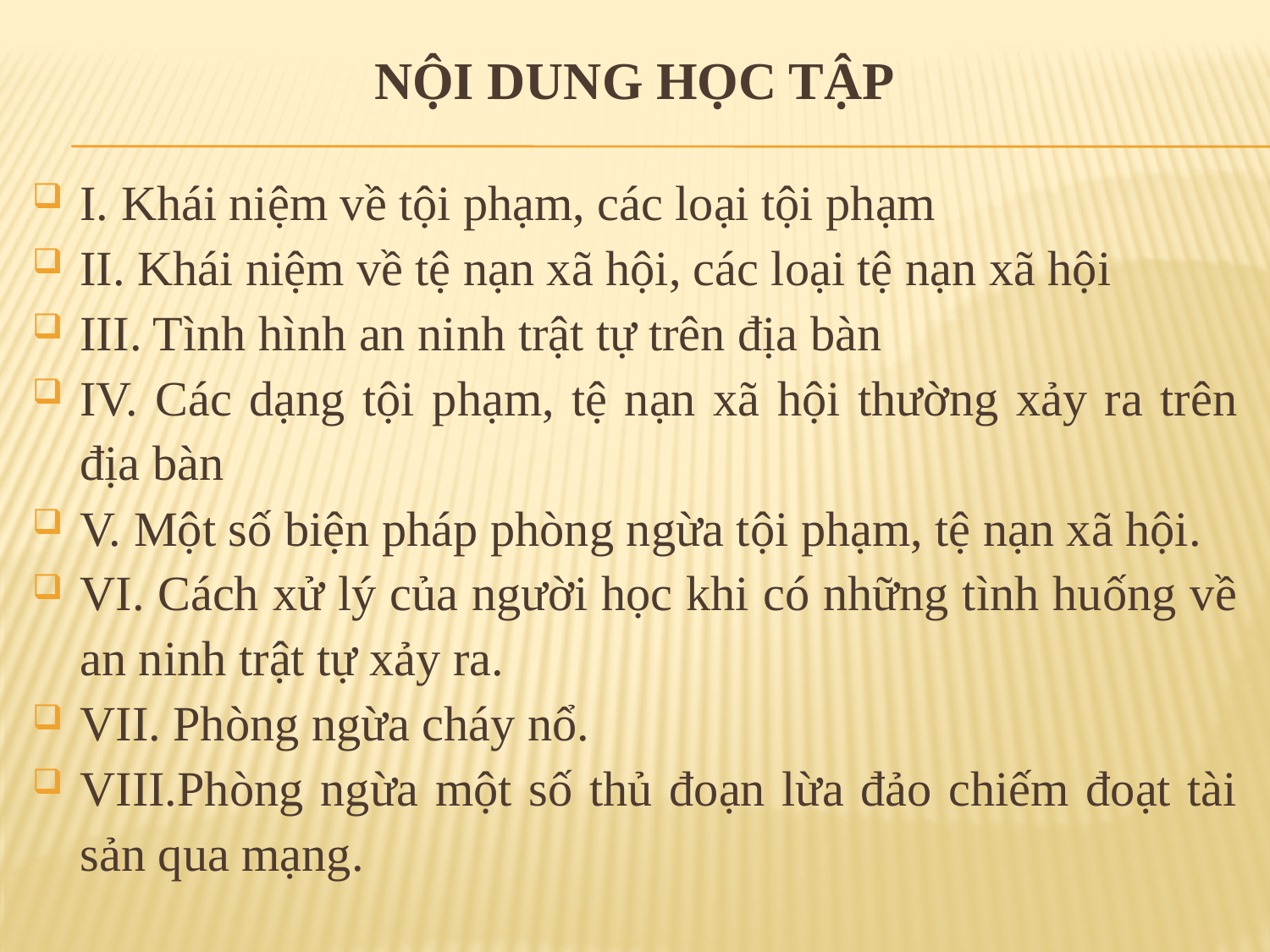

# Nội dung học tập
I. Khái niệm về tội phạm, các loại tội phạm
II. Khái niệm về tệ nạn xã hội, các loại tệ nạn xã hội
III. Tình hình an ninh trật tự trên địa bàn
IV. Các dạng tội phạm, tệ nạn xã hội thường xảy ra trên địa bàn
V. Một số biện pháp phòng ngừa tội phạm, tệ nạn xã hội.
VI. Cách xử lý của người học khi có những tình huống về an ninh trật tự xảy ra.
VII. Phòng ngừa cháy nổ.
VIII.Phòng ngừa một số thủ đoạn lừa đảo chiếm đoạt tài sản qua mạng.